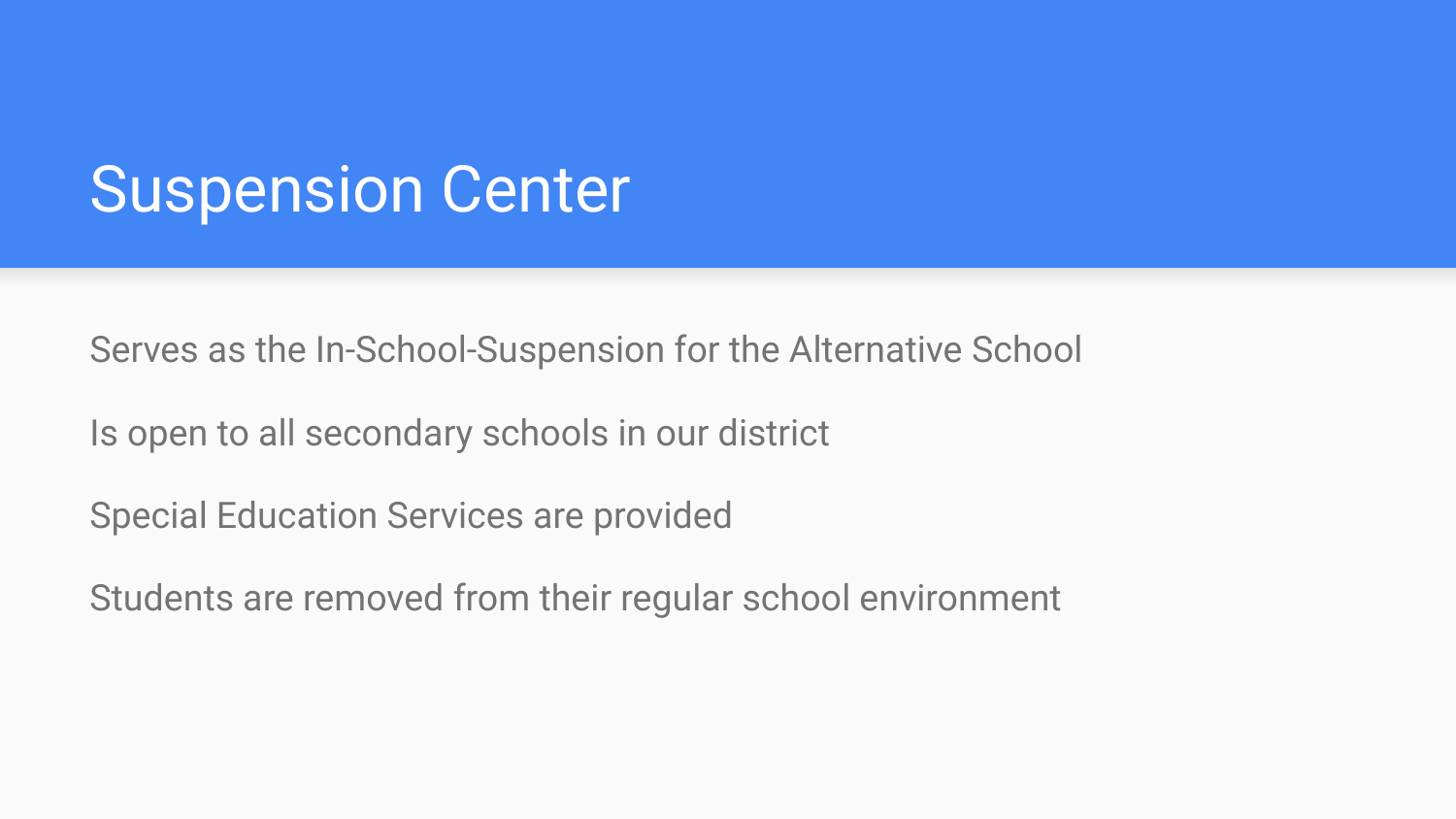

# Suspension Center
Serves as the In-School-Suspension for the Alternative School
Is open to all secondary schools in our district
Special Education Services are provided
Students are removed from their regular school environment